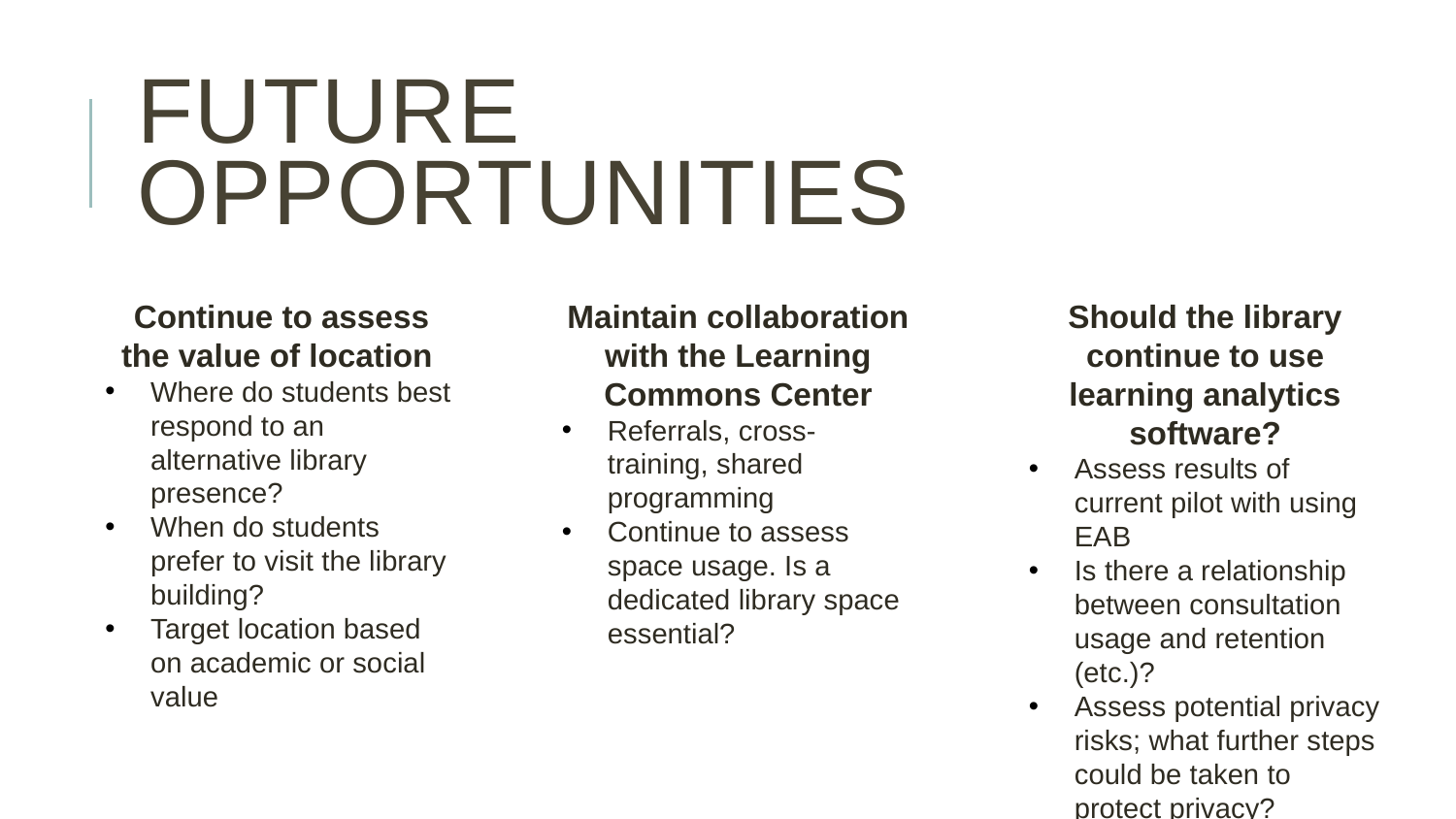

# Future opportunities
Continue to assess the value of location
Where do students best respond to an alternative library presence?
When do students prefer to visit the library building?
Target location based on academic or social value
Maintain collaboration with the Learning Commons Center
Referrals, cross-training, shared programming
Continue to assess space usage. Is a dedicated library space essential?
Should the library continue to use learning analytics software?
Assess results of current pilot with using EAB
Is there a relationship between consultation usage and retention (etc.)?
Assess potential privacy risks; what further steps could be taken to protect privacy?